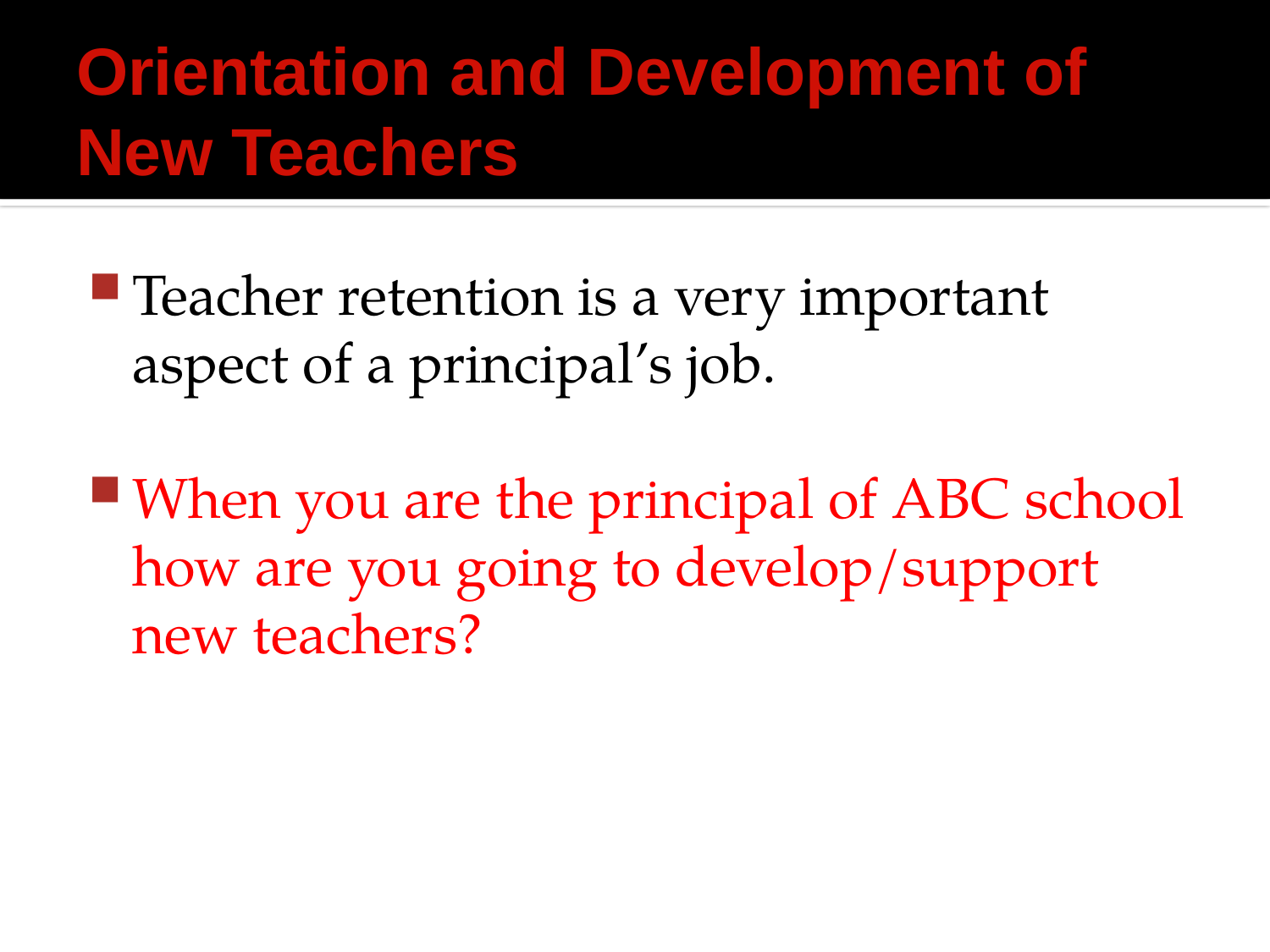

# Orientation and Development of New Teachers
Teacher retention is a very important aspect of a principal’s job.

When you are the principal of ABC school how are you going to develop/support new teachers?